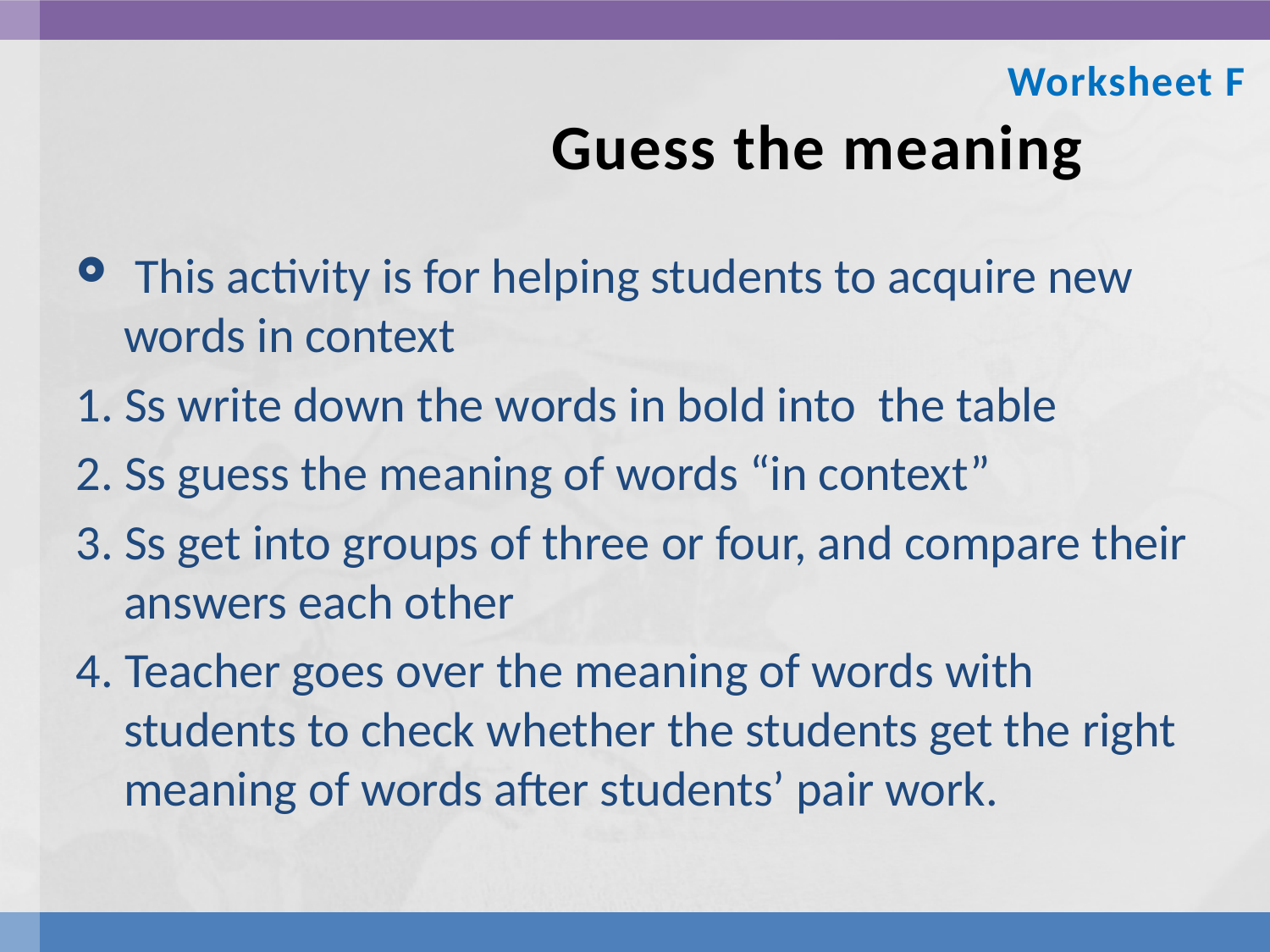

Worksheet F
# Guess the meaning
 This activity is for helping students to acquire new words in context
1. Ss write down the words in bold into  the table
2. Ss guess the meaning of words “in context”
3. Ss get into groups of three or four, and compare their answers each other
4. Teacher goes over the meaning of words with students to check whether the students get the right  meaning of words after students’ pair work.